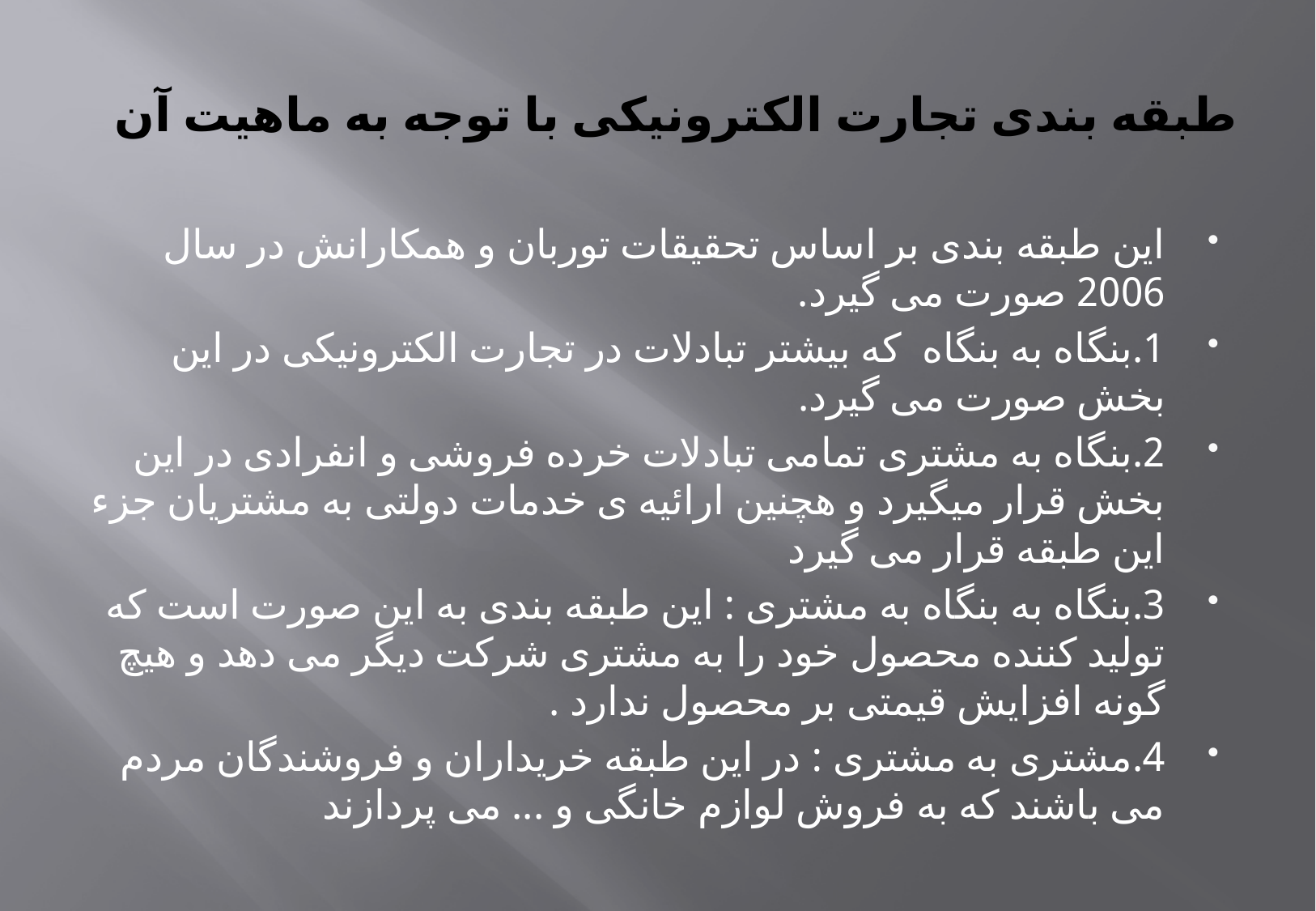

# طبقه بندی تجارت الکترونیکی با توجه به ماهیت آن
این طبقه بندی بر اساس تحقیقات توربان و همکارانش در سال 2006 صورت می گیرد.
1.بنگاه به بنگاه  که بیشتر تبادلات در تجارت الکترونیکی در این بخش صورت می گیرد.
2.بنگاه به مشتری تمامی تبادلات خرده فروشی و انفرادی در این بخش قرار میگیرد و هچنین ارائیه ی خدمات دولتی به مشتریان جزء این طبقه قرار می گیرد
3.بنگاه به بنگاه به مشتری : این طبقه بندی به این صورت است که تولید کننده محصول خود را به مشتری شرکت دیگر می دهد و هیچ گونه افزایش قیمتی بر محصول ندارد .
4.مشتری به مشتری : در این طبقه خریداران و فروشندگان مردم می باشند که به فروش لوازم خانگی و ... می پردازند